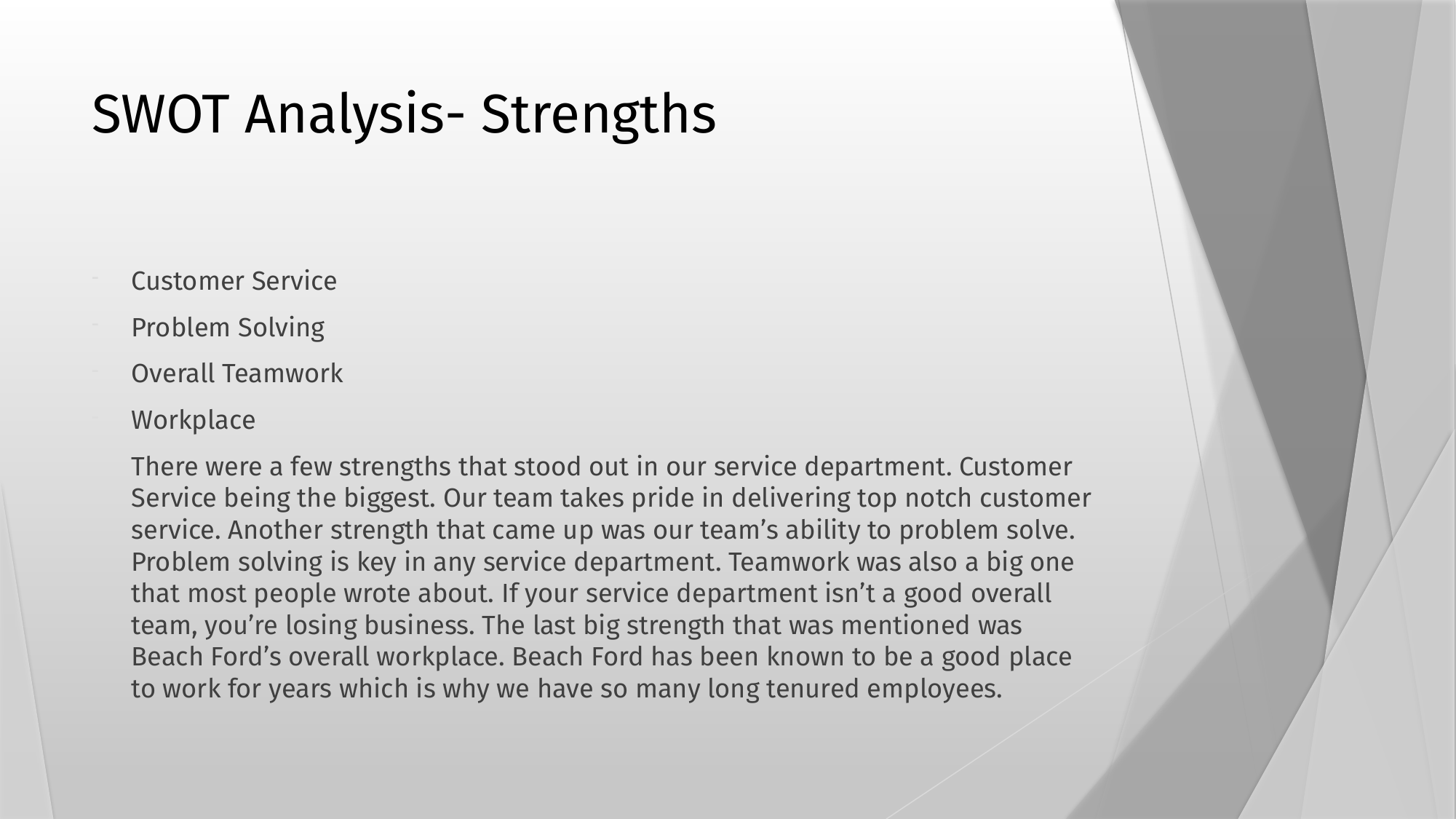

# SWOT Analysis- Strengths
Customer Service
Problem Solving
Overall Teamwork
Workplace
There were a few strengths that stood out in our service department. Customer Service being the biggest. Our team takes pride in delivering top notch customer service. Another strength that came up was our team’s ability to problem solve. Problem solving is key in any service department. Teamwork was also a big one that most people wrote about. If your service department isn’t a good overall team, you’re losing business. The last big strength that was mentioned was Beach Ford’s overall workplace. Beach Ford has been known to be a good place to work for years which is why we have so many long tenured employees.